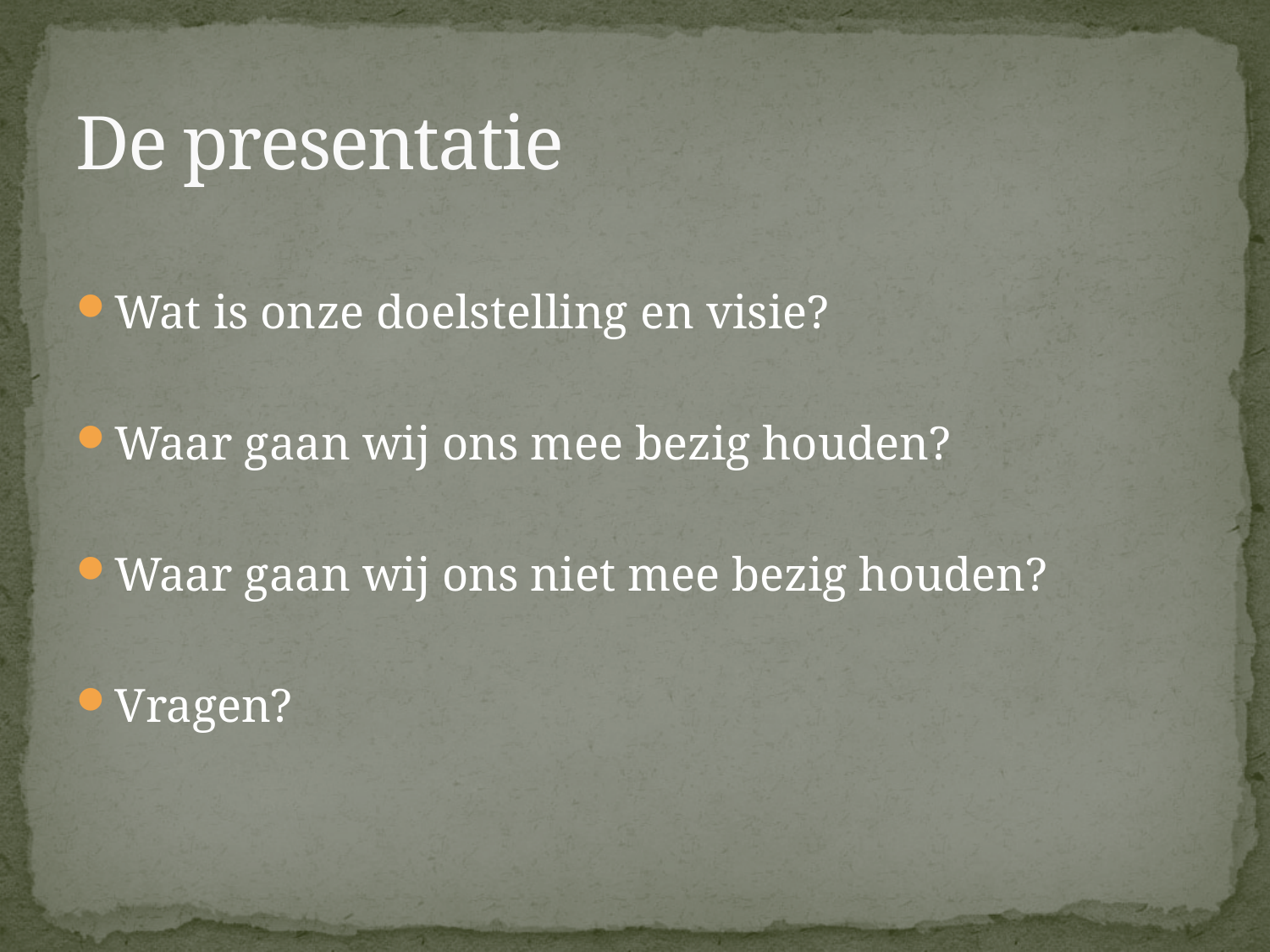

# De presentatie

Wat is onze doelstelling en visie?

Waar gaan wij ons mee bezig houden?

Waar gaan wij ons niet mee bezig houden?

Vragen?